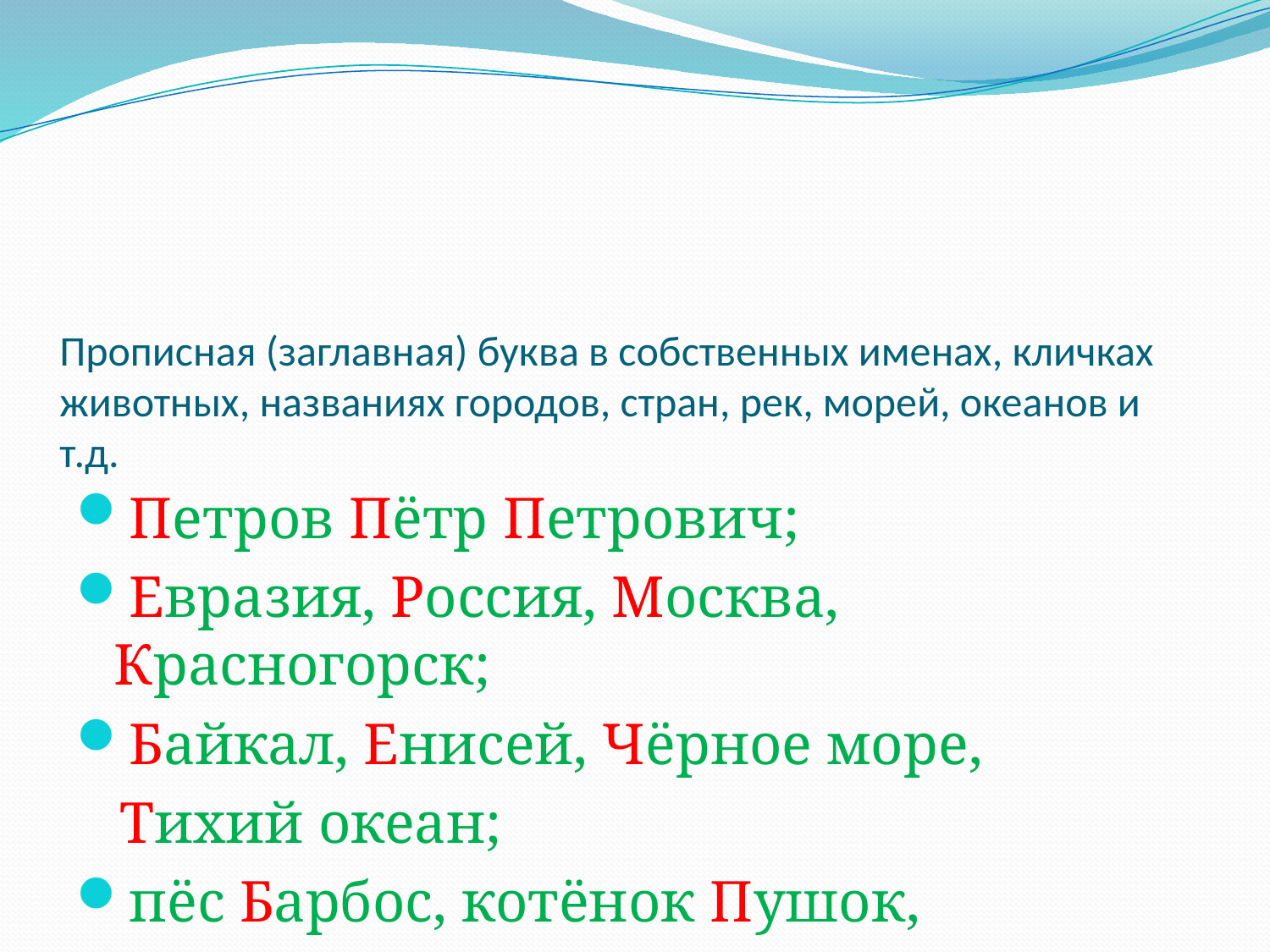

# Прописная (заглавная) буква в собственных именах, кличках животных, названиях городов, стран, рек, морей, океанов и т.д.
Петров Пётр Петрович;
Евразия, Россия, Москва, Красногорск;
Байкал, Енисей, Чёрное море,
   Тихий океан;
пёс Барбос, котёнок Пушок,
   корова Зорька.